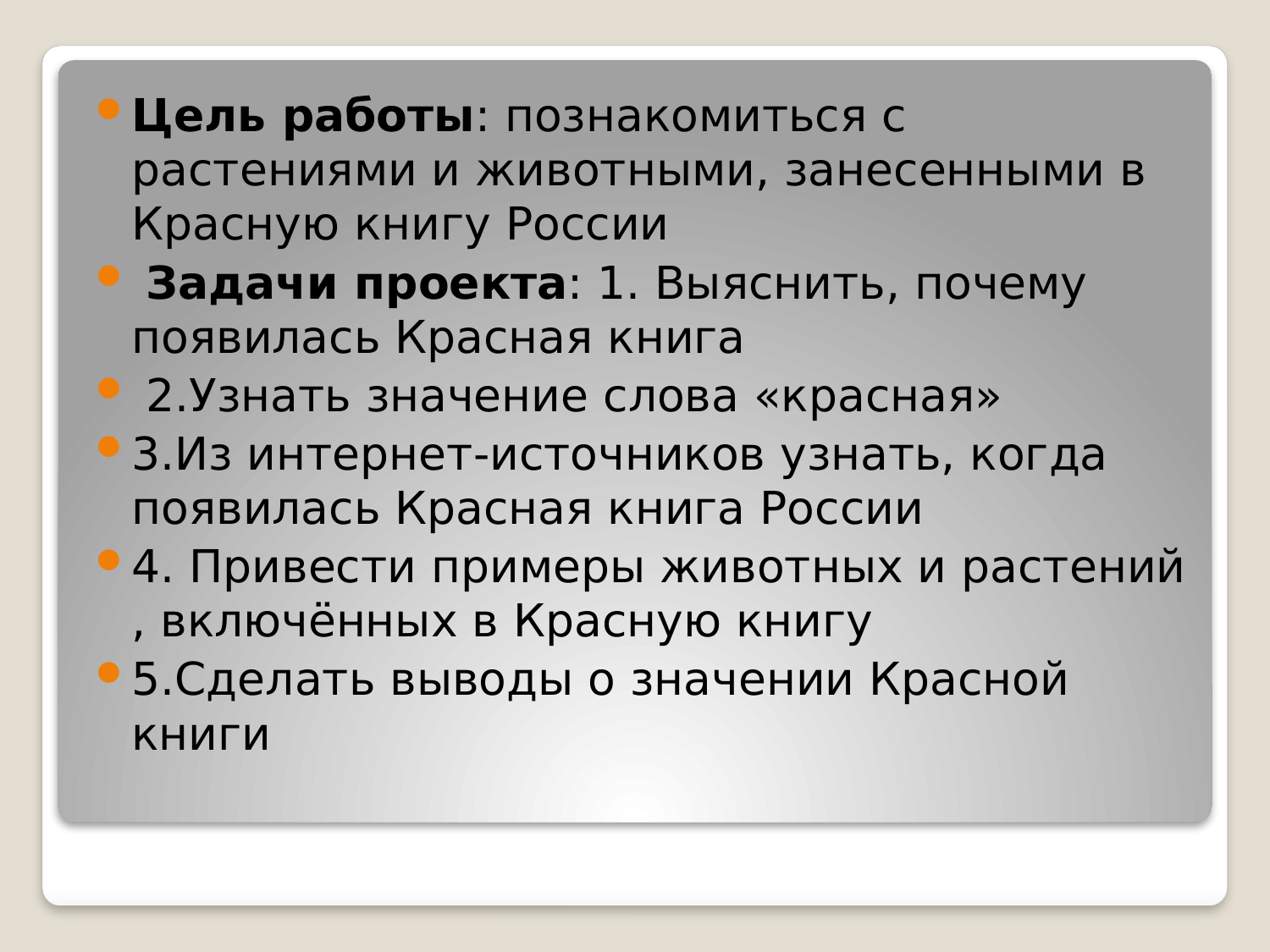

Цель работы: познакомиться с растениями и животными, занесенными в Красную книгу России
 Задачи проекта: 1. Выяснить, почему появилась Красная книга
 2.Узнать значение слова «красная»
3.Из интернет-источников узнать, когда появилась Красная книга России
4. Привести примеры животных и растений , включённых в Красную книгу
5.Сделать выводы о значении Красной книги

#